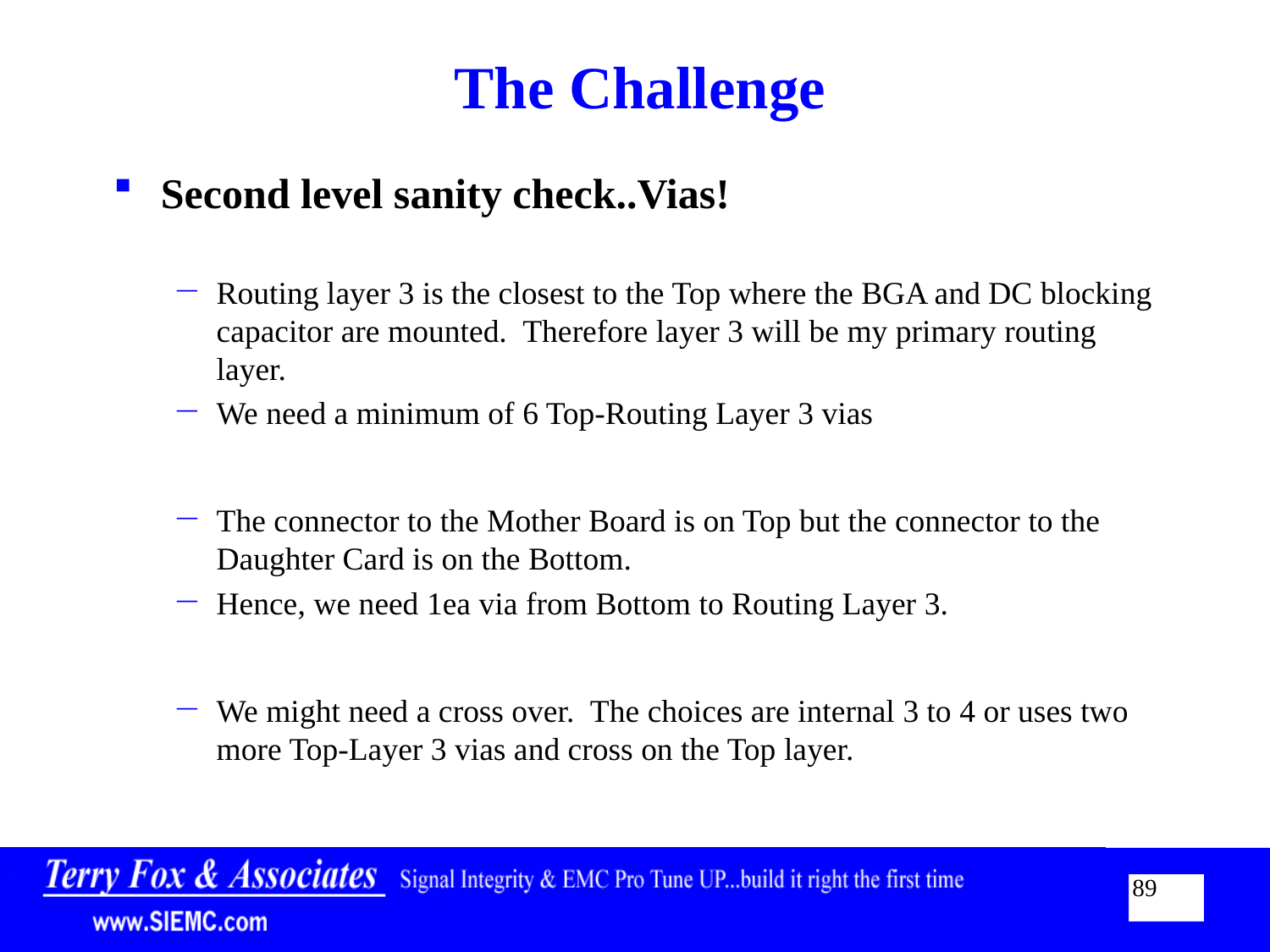

# The Challenge
Second level sanity check..Vias!

Routing layer 3 is the closest to the Top where the BGA and DC blocking capacitor are mounted.  Therefore layer 3 will be my primary routing layer.
We need a minimum of 6 Top-Routing Layer 3 vias

The connector to the Mother Board is on Top but the connector to the Daughter Card is on the Bottom.
Hence, we need 1ea via from Bottom to Routing Layer 3.

We might need a cross over.  The choices are internal 3 to 4 or uses two more Top-Layer 3 vias and cross on the Top layer.
89